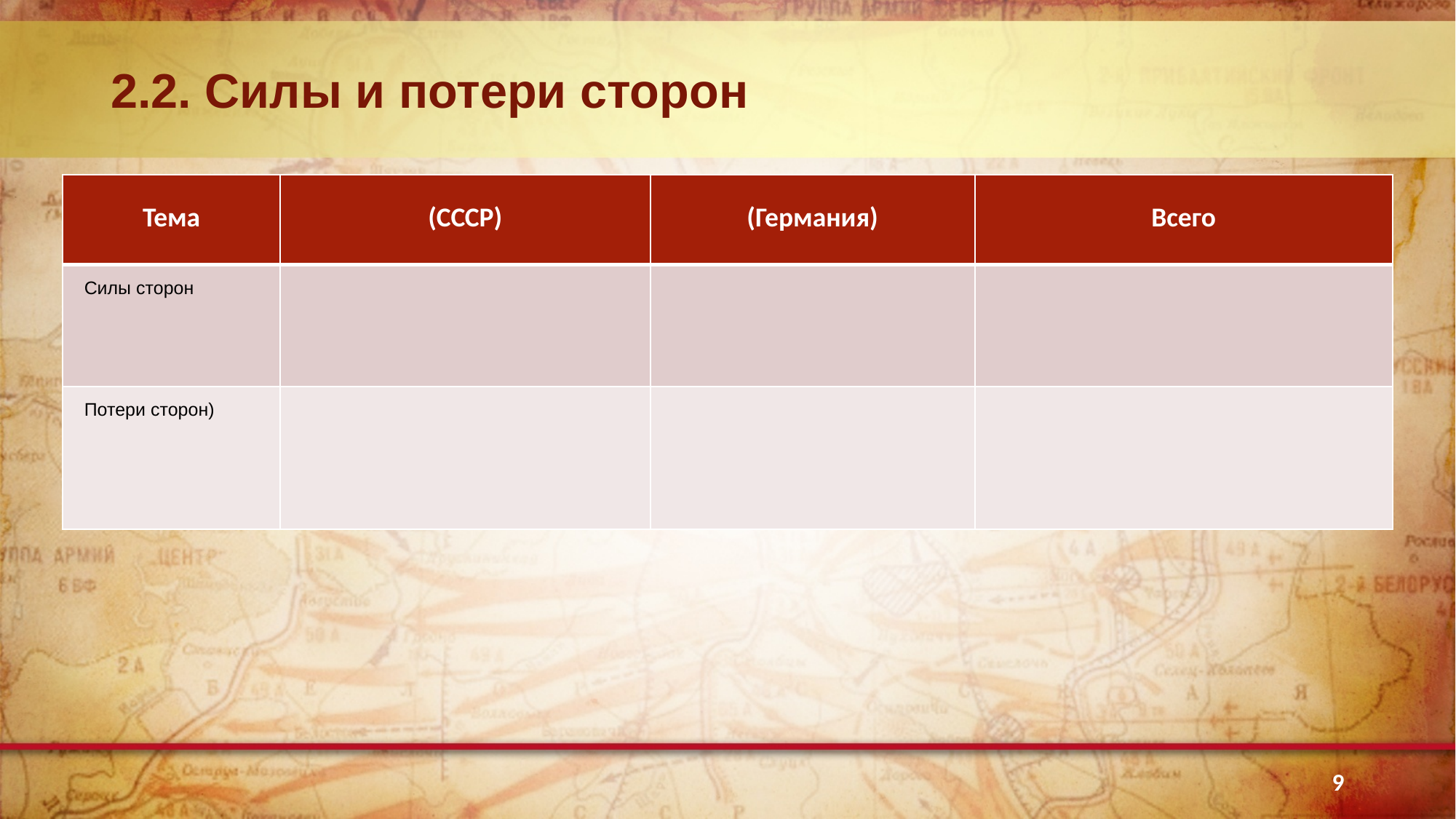

# 2.2. Силы и потери сторон
| Тема | (СССР) | (Германия) | Всего |
| --- | --- | --- | --- |
| Силы сторон |  |  |  |
| Потери сторон) |  |  |  |
9